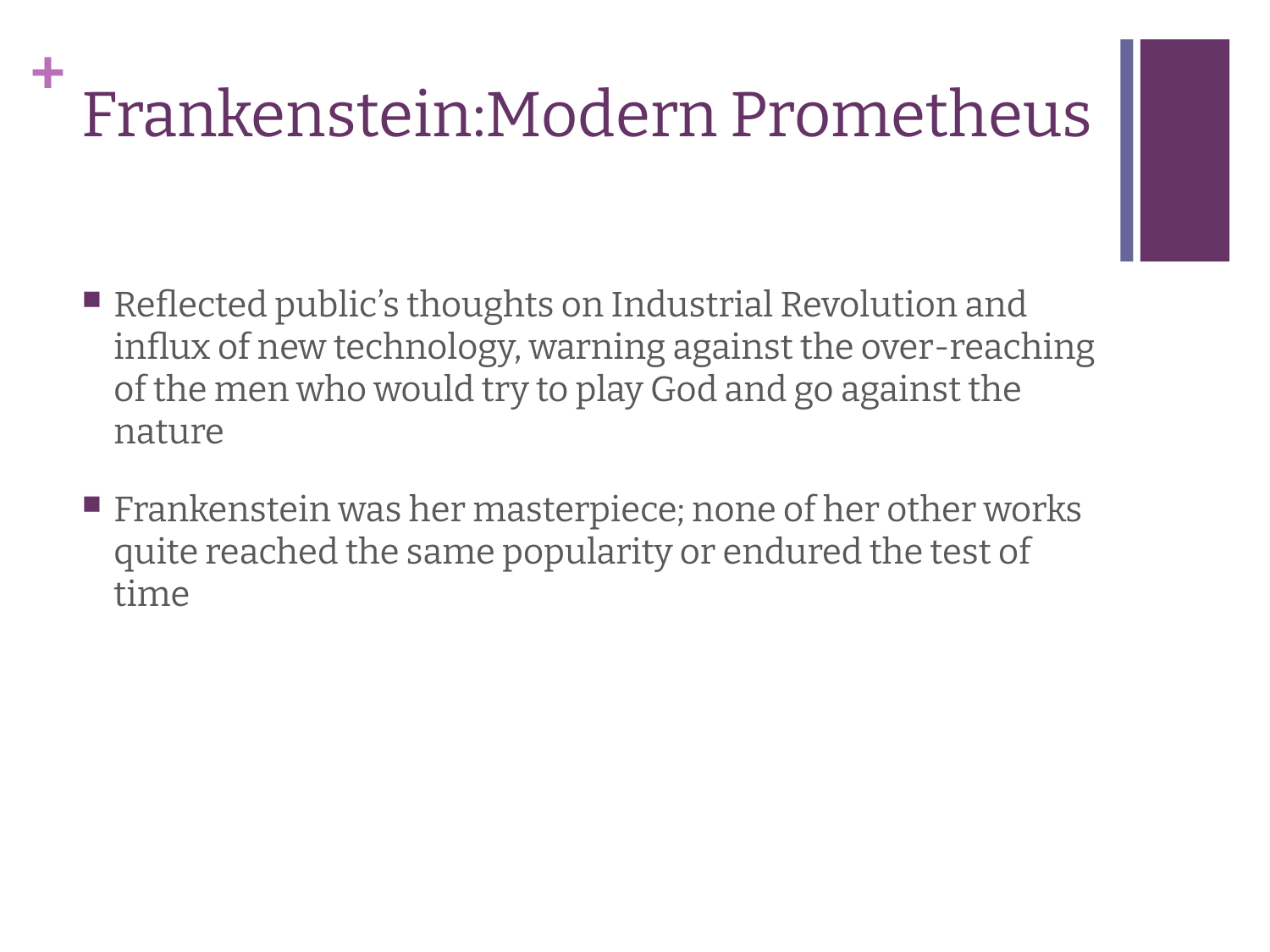

# Frankenstein:Modern Prometheus
Reflected public’s thoughts on Industrial Revolution and influx of new technology, warning against the over-reaching of the men who would try to play God and go against the nature
Frankenstein was her masterpiece; none of her other works quite reached the same popularity or endured the test of time